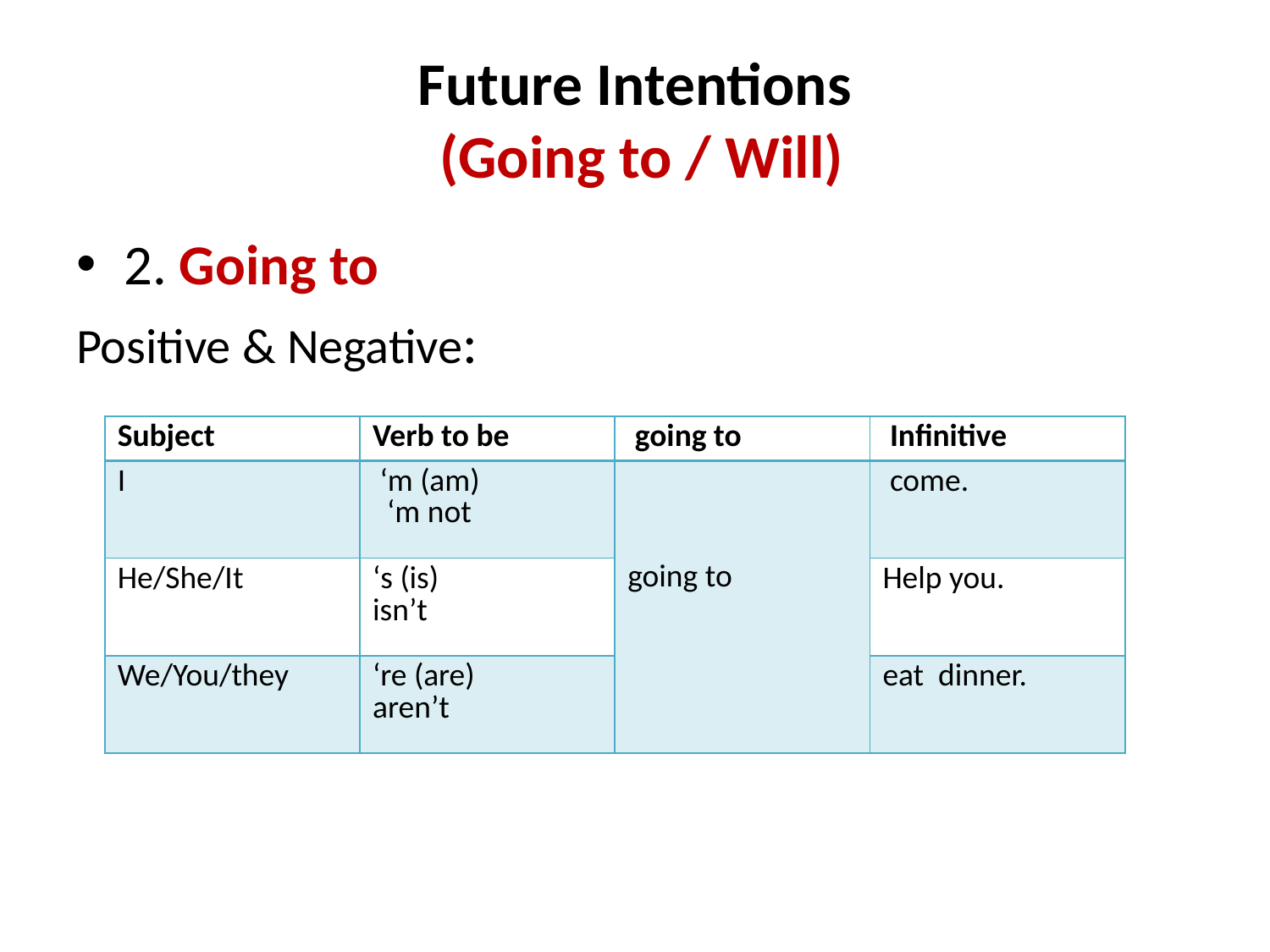

# Future Intentions (Going to / Will)
2. Going to
Positive & Negative:

| Subject | Verb to be | going to | Infinitive |
| --- | --- | --- | --- |
| I | ‘m (am) ‘m not | going to | come. |
| He/She/It | ‘s (is) isn’t |  | Help you. |
| We/You/they | ‘re (are) aren’t |  | eat dinner. |